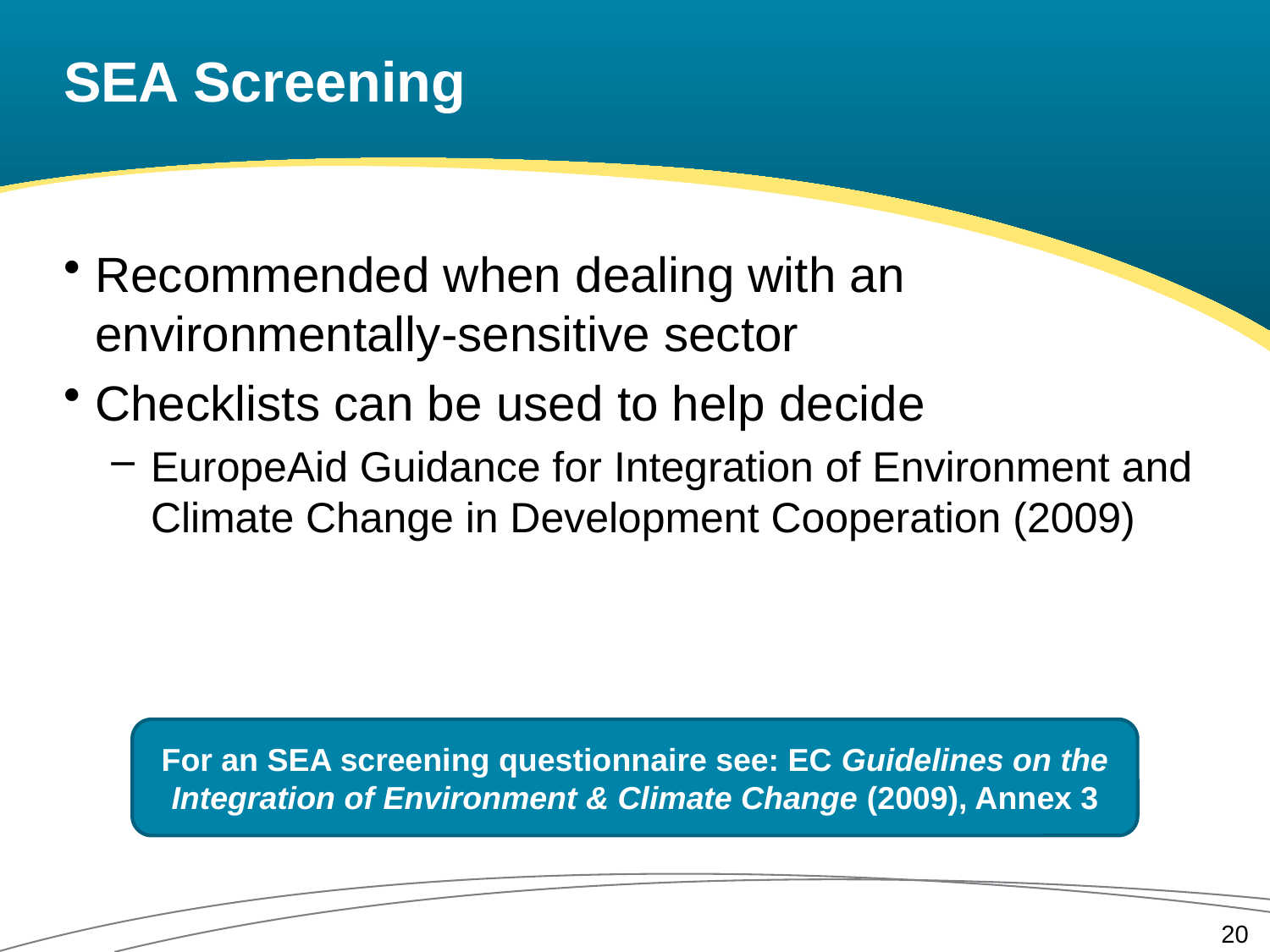

# SEA Screening
Recommended when dealing with an environmentally-sensitive sector
Checklists can be used to help decide
EuropeAid Guidance for Integration of Environment and Climate Change in Development Cooperation (2009)
For an SEA screening questionnaire see: EC Guidelines on the Integration of Environment & Climate Change (2009), Annex 3
20